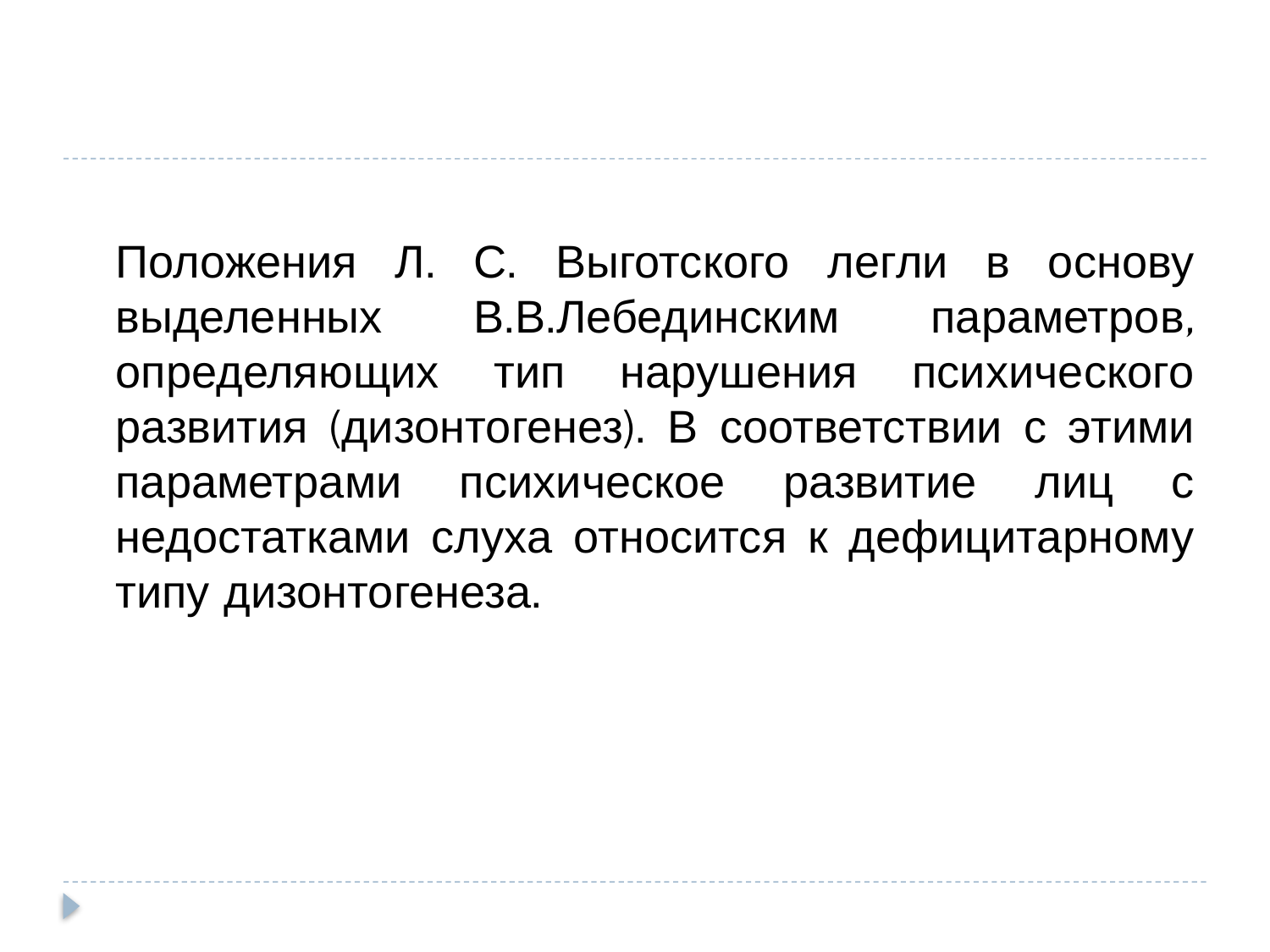

#
	Положения Л. С. Выготского легли в основу выделенных В.В.Лебединским параметров, определяющих тип нарушения психического развития (дизонтогенез). В соответствии с этими параметрами психическое развитие лиц с недостатками слуха относится к дефицитарному типу дизонтогенеза.